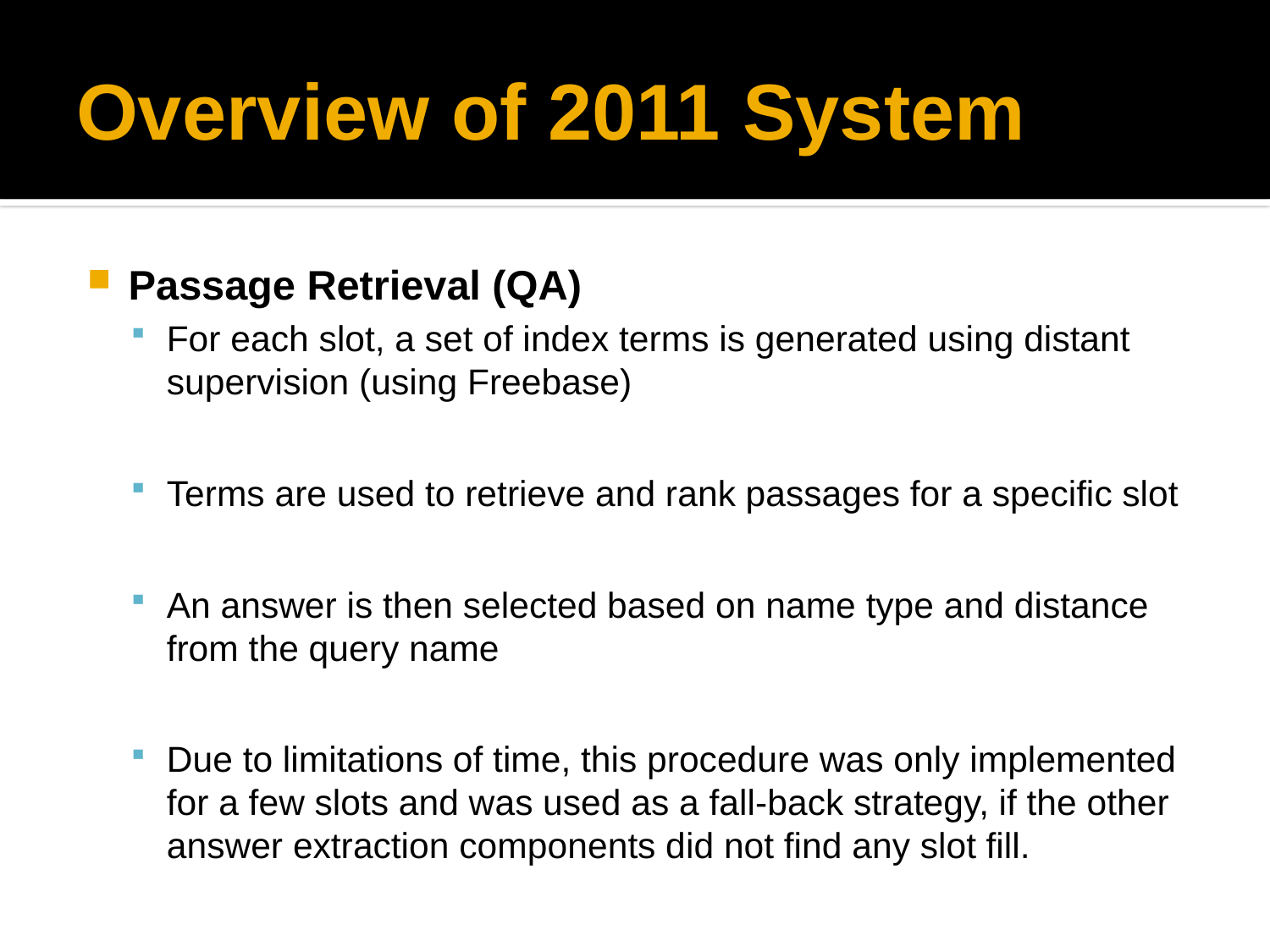

# Overview of 2011 System
Passage Retrieval (QA)
For each slot, a set of index terms is generated using distant supervision (using Freebase)

Terms are used to retrieve and rank passages for a specific slot

An answer is then selected based on name type and distance from the query name

Due to limitations of time, this procedure was only implemented for a few slots and was used as a fall-back strategy, if the other answer extraction components did not find any slot fill.